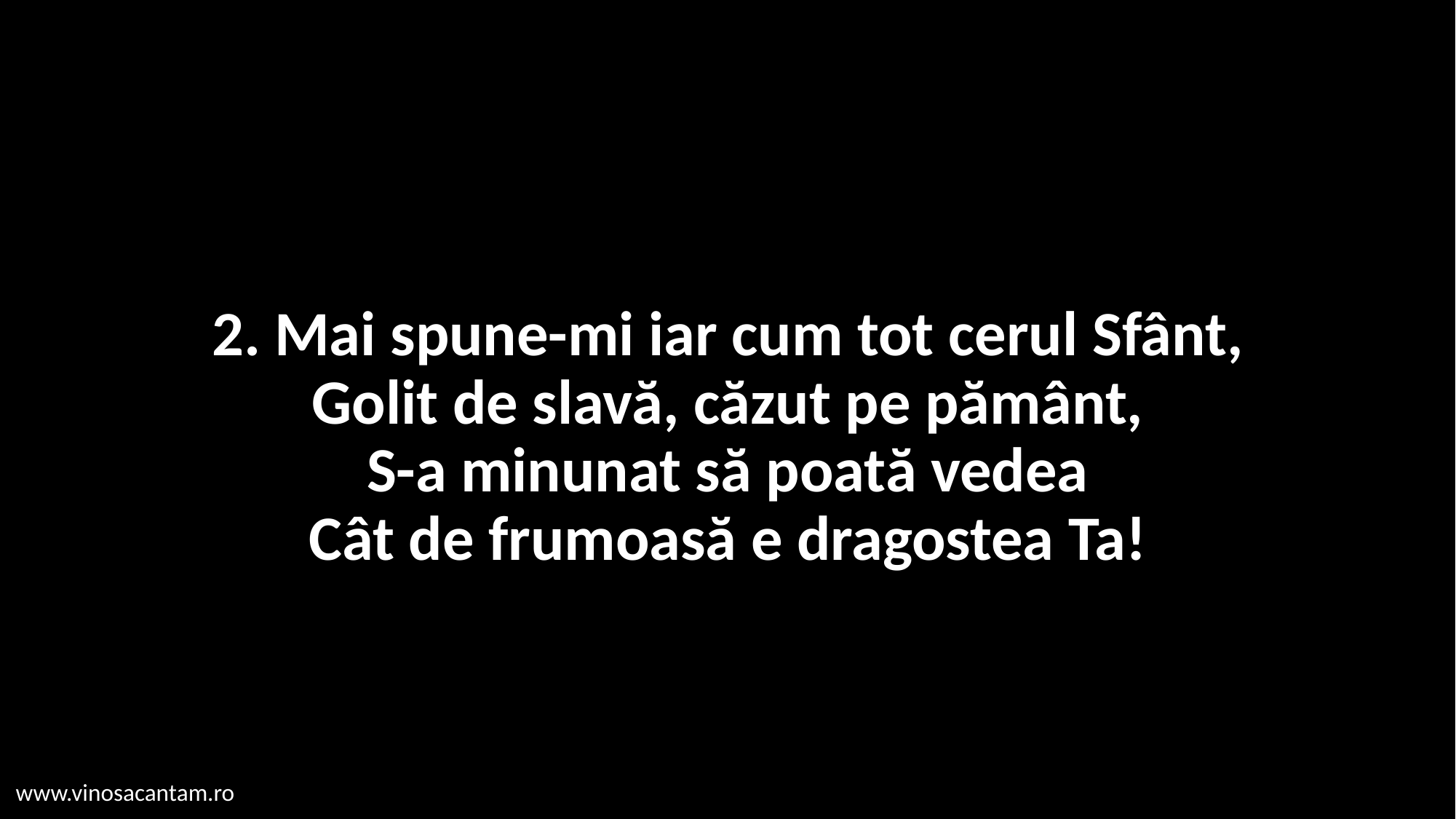

# 2. Mai spune-mi iar cum tot cerul Sfânt, Golit de slavă, căzut pe pământ, S-a minunat să poată vedea Cât de frumoasă e dragostea Ta!
www.vinosacantam.ro